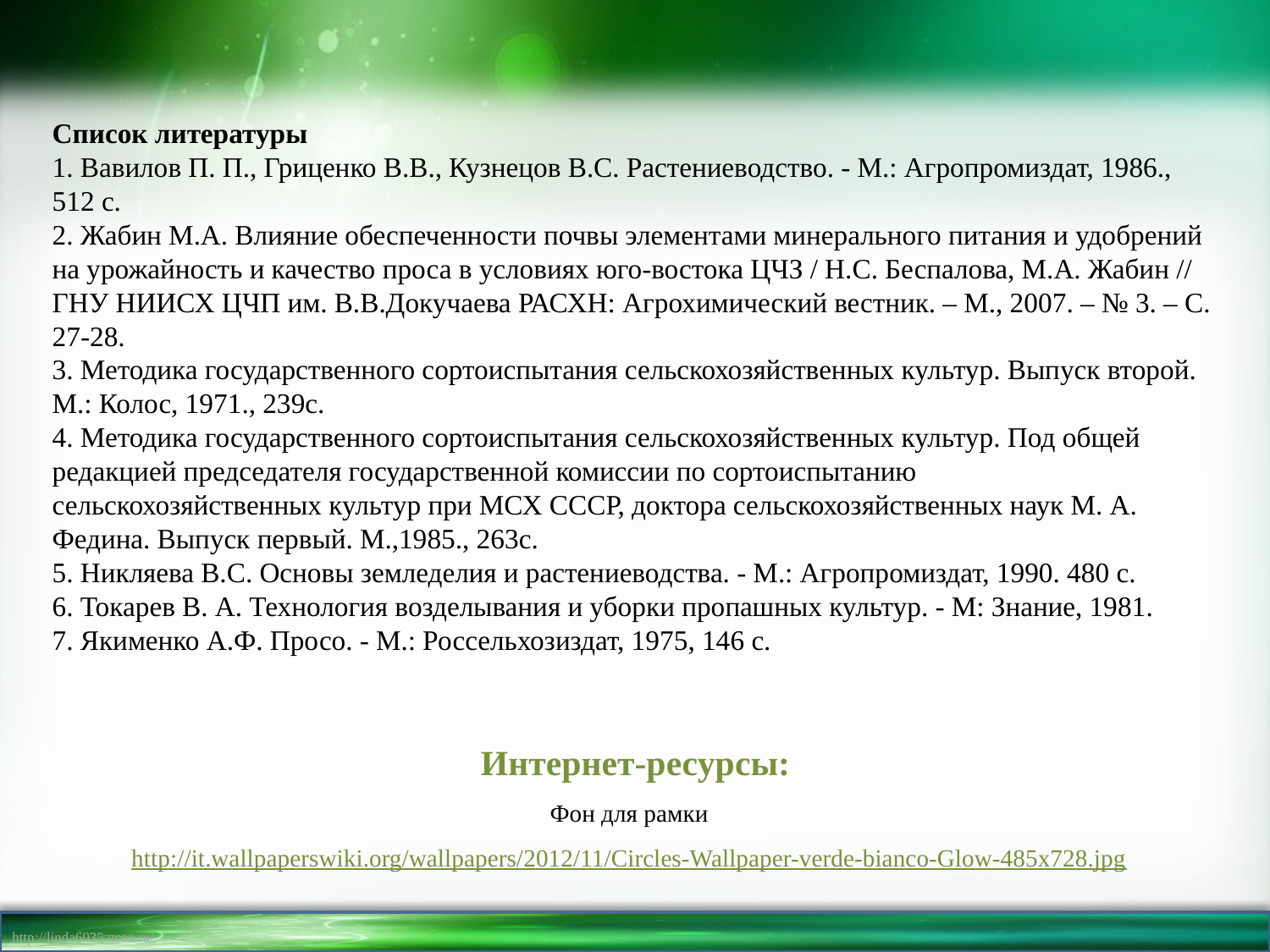

Список литературы
1. Вавилов П. П., Гриценко В.В., Кузнецов В.С. Растениеводство. - М.: Агропромиздат, 1986., 512 с.
2. Жабин М.А. Влияние обеспеченности почвы элементами минерального питания и удобрений на урожайность и качество проса в условиях юго-востока ЦЧЗ / Н.С. Беспалова, М.А. Жабин // ГНУ НИИСХ ЦЧП им. В.В.Докучаева РАСХН: Агрохимический вестник. – М., 2007. – № 3. – С. 27-28.
3. Методика государственного сортоиспытания сельскохозяйственных культур. Выпуск второй. М.: Колос, 1971., 239с.
4. Методика государственного сортоиспытания сельскохозяйственных культур. Под общей редакцией председателя государственной комиссии по сортоиспытанию
сельскохозяйственных культур при МСХ СССР, доктора сельскохозяйственных наук М. А. Федина. Выпуск первый. М.,1985., 263с.
5. Никляева B.C. Основы земледелия и растениеводства. - М.: Агропромиздат, 1990. 480 с.
6. Токарев В. А. Технология возделывания и уборки пропашных культур. - М: Знание, 1981.
7. Якименко А.Ф. Просо. - М.: Россельхозиздат, 1975, 146 с.

Интернет-ресурсы:
Фон для рамки  http://it.wallpaperswiki.org/wallpapers/2012/11/Circles-Wallpaper-verde-bianco-Glow-485x728.jpg